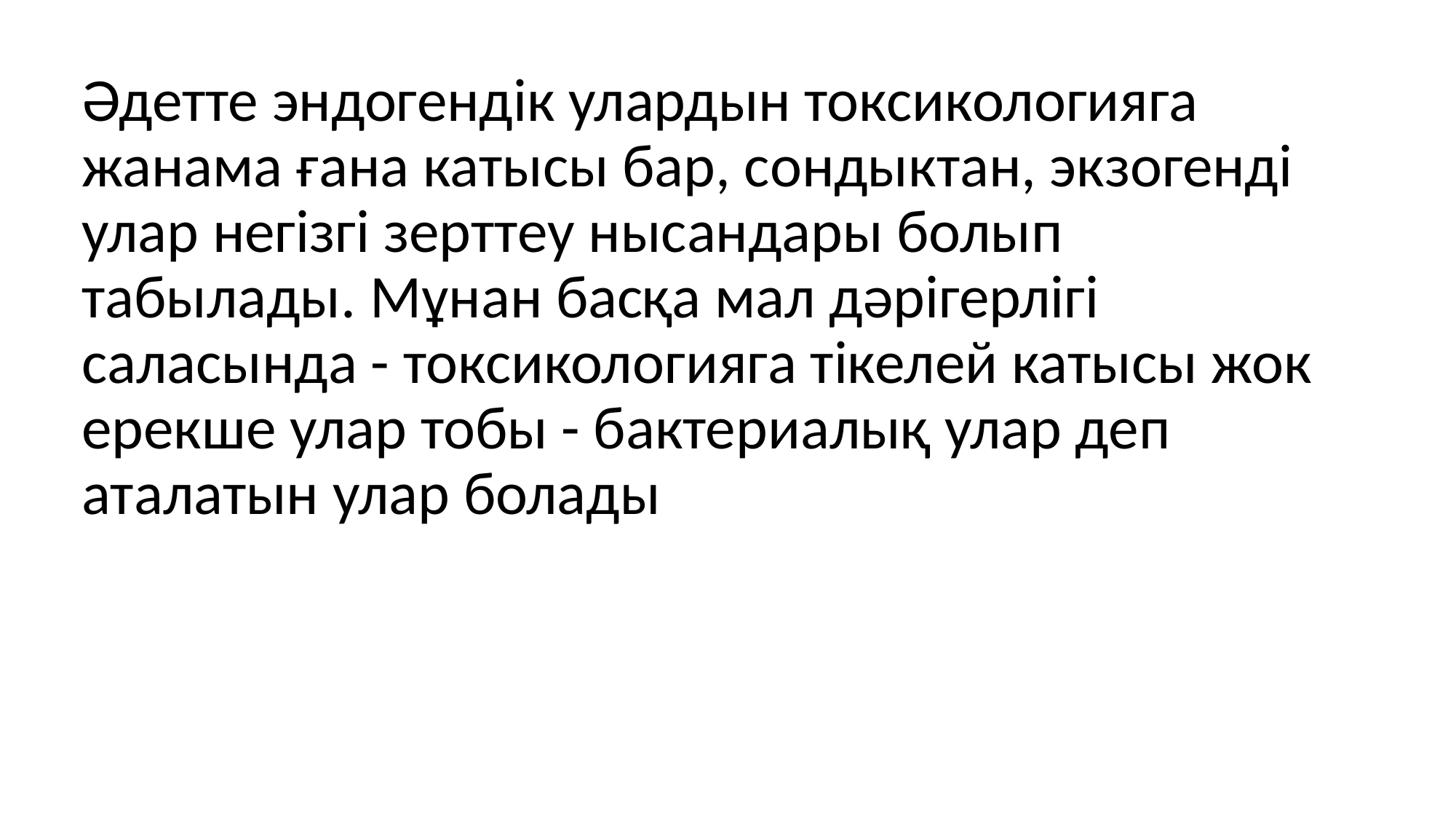

Әдетте эндогендік улардын токсикологияга жанама ғана катысы бар, сондыктан, экзогенді улар негізгі зерттеу нысандары болып табылады. Мұнан басқа мал дәрігерлігі саласында - токсикологияга тікелей катысы жок ерекше улар тобы - бактериалық улар деп аталатын улар болады